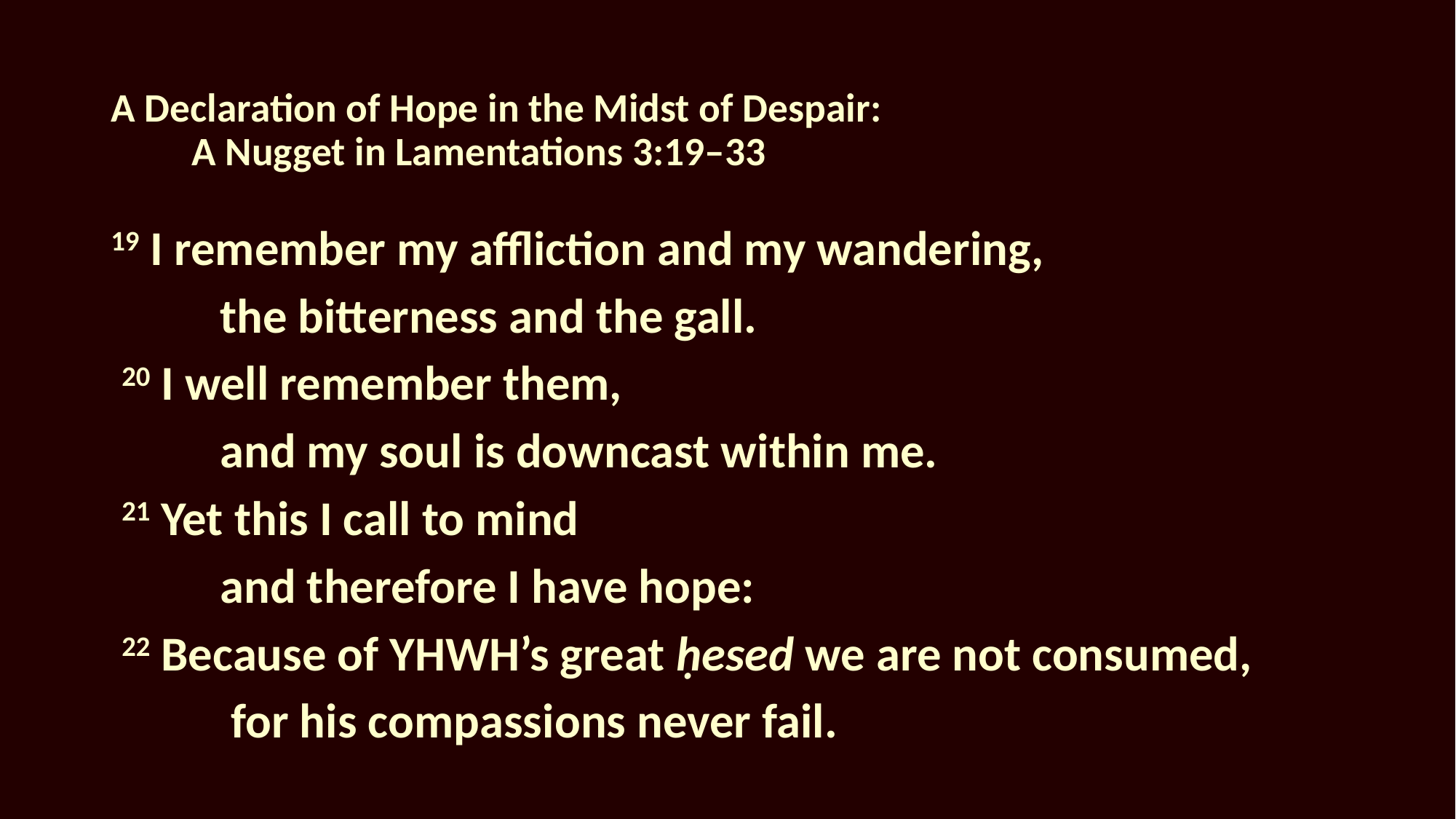

# A Declaration of Hope in the Midst of Despair: A Nugget in Lamentations 3:19–33
19 I remember my affliction and my wandering,
	the bitterness and the gall.
 20 I well remember them,
	and my soul is downcast within me.
 21 Yet this I call to mind
	and therefore I have hope:
 22 Because of YHWH’s great ḥesed we are not consumed,
	 for his compassions never fail.